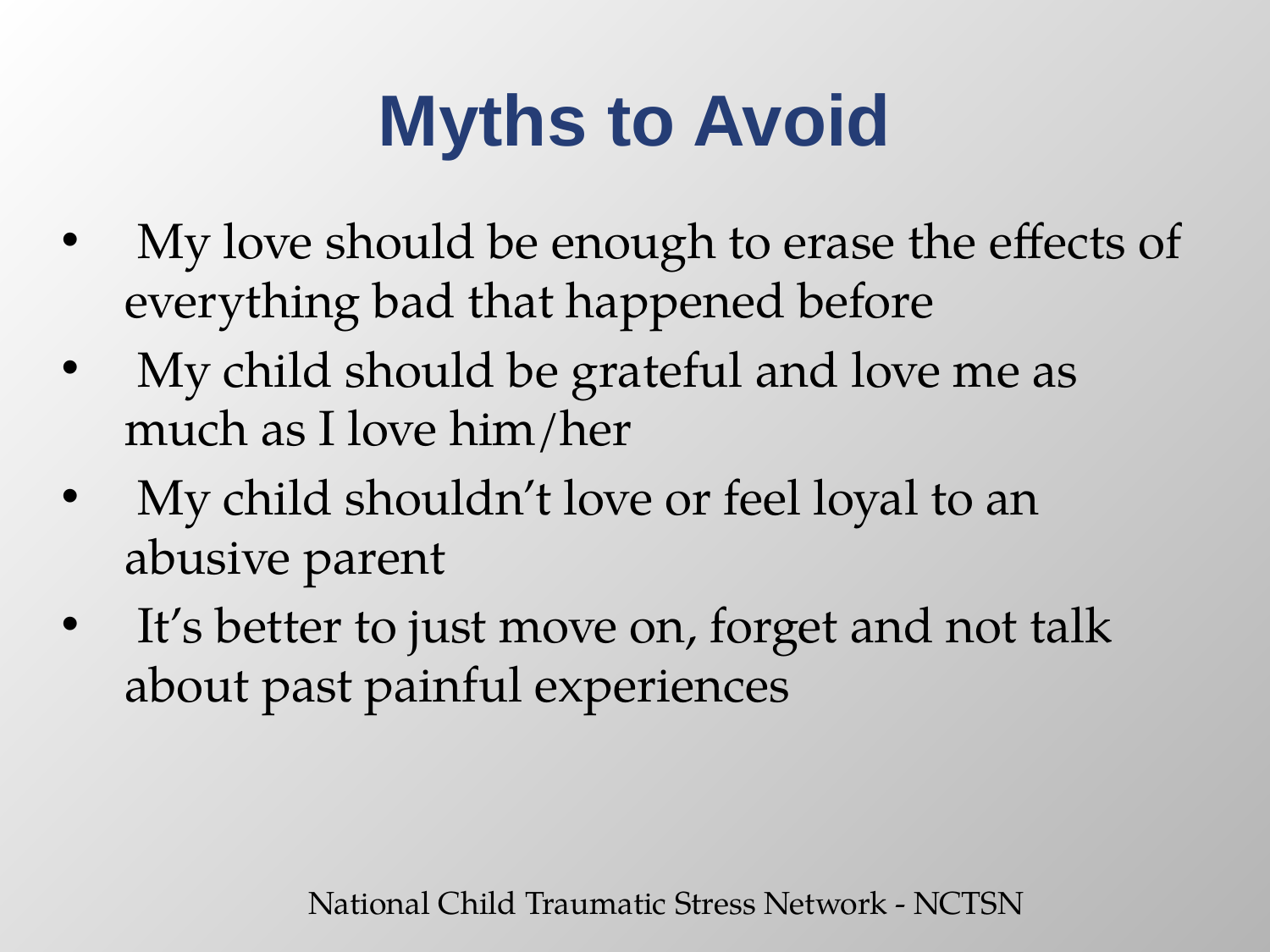

# Myths to Avoid
 My love should be enough to erase the effects of everything bad that happened before
 My child should be grateful and love me as much as I love him/her
 My child shouldn’t love or feel loyal to an abusive parent
 It’s better to just move on, forget and not talk about past painful experiences
National Child Traumatic Stress Network - NCTSN